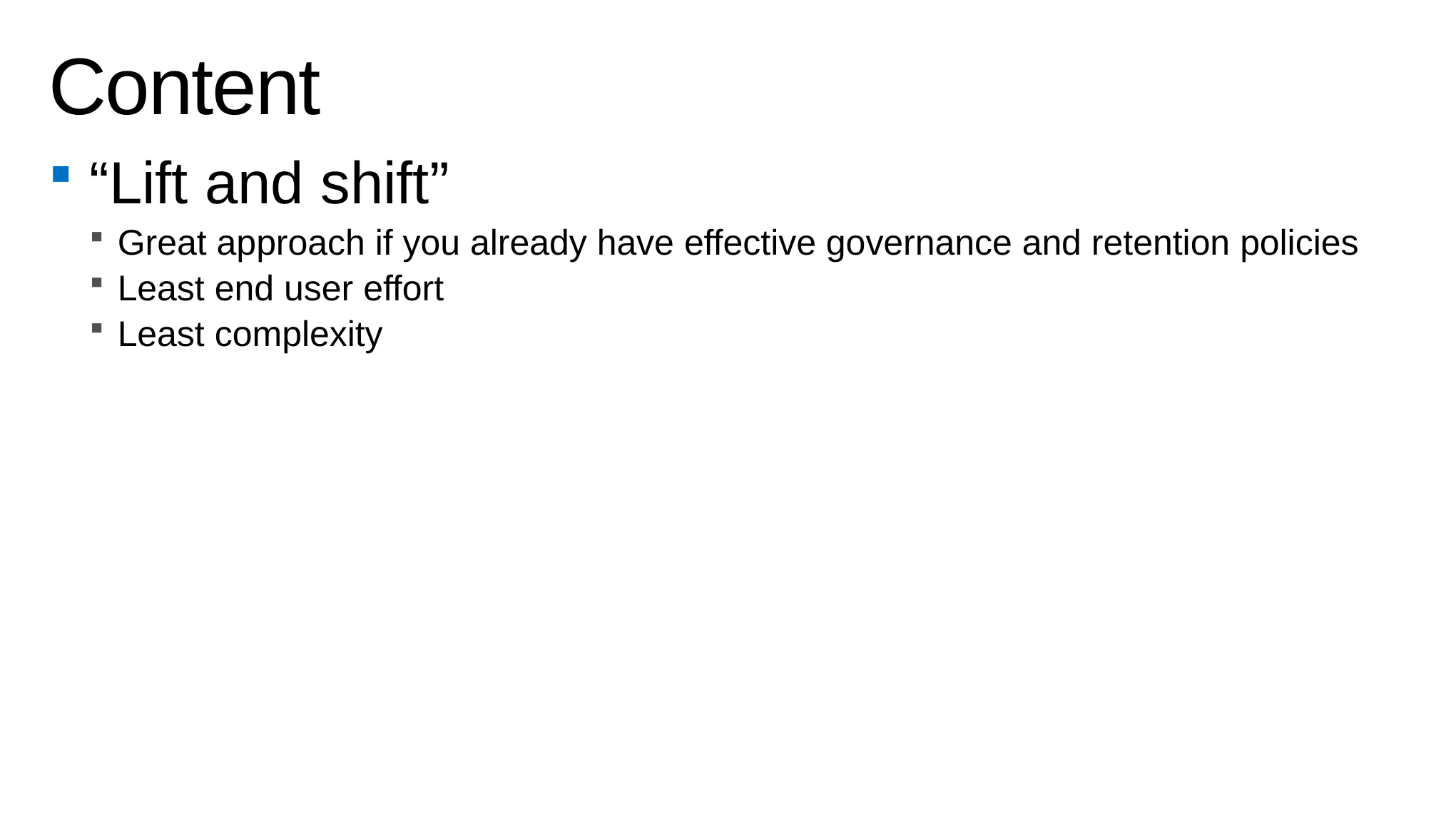

# Content
“Lift and shift”
Great approach if you already have effective governance and retention policies
Least end user effort
Least complexity